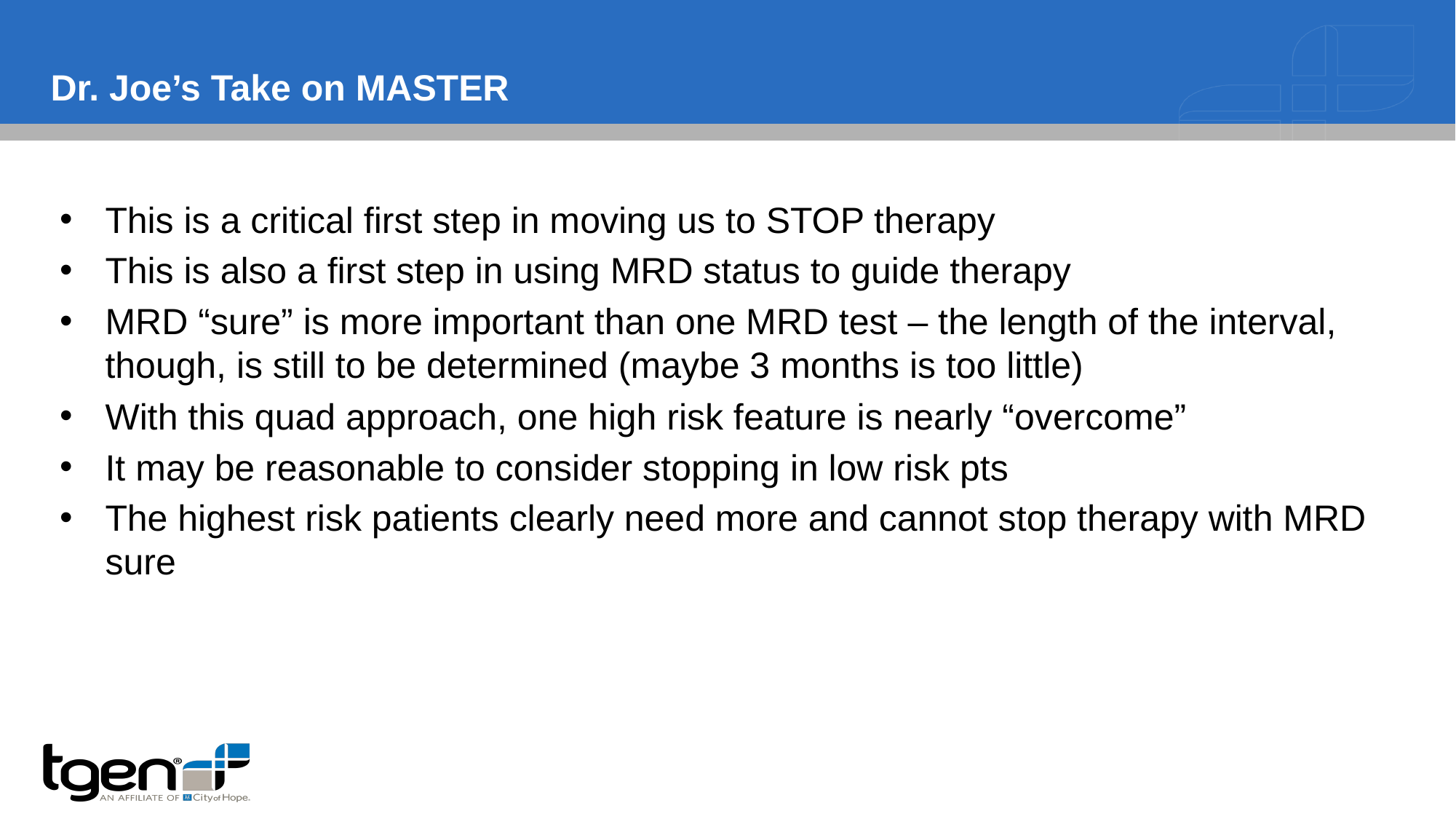

# Dr. Joe’s Take on MASTER
This is a critical first step in moving us to STOP therapy
This is also a first step in using MRD status to guide therapy
MRD “sure” is more important than one MRD test – the length of the interval, though, is still to be determined (maybe 3 months is too little)
With this quad approach, one high risk feature is nearly “overcome”
It may be reasonable to consider stopping in low risk pts
The highest risk patients clearly need more and cannot stop therapy with MRD sure